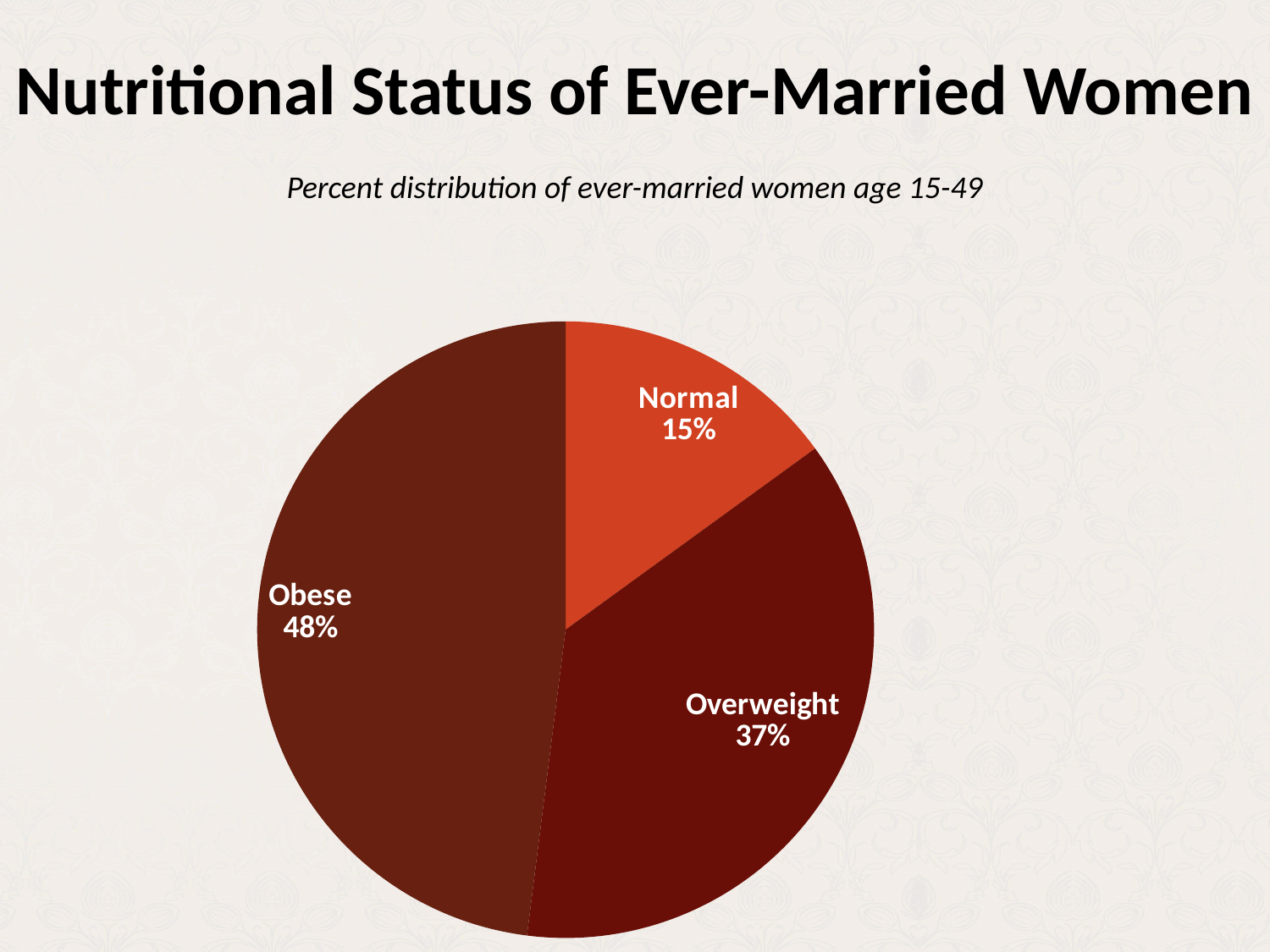

# Nutritional Status of Ever-Married Women
Percent distribution of ever-married women age 15-49

### Chart

| Category | Sales |
|---|---|
| Normal | 15.0 |
| Overweight | 37.0 |
| Obese | 48.0 |